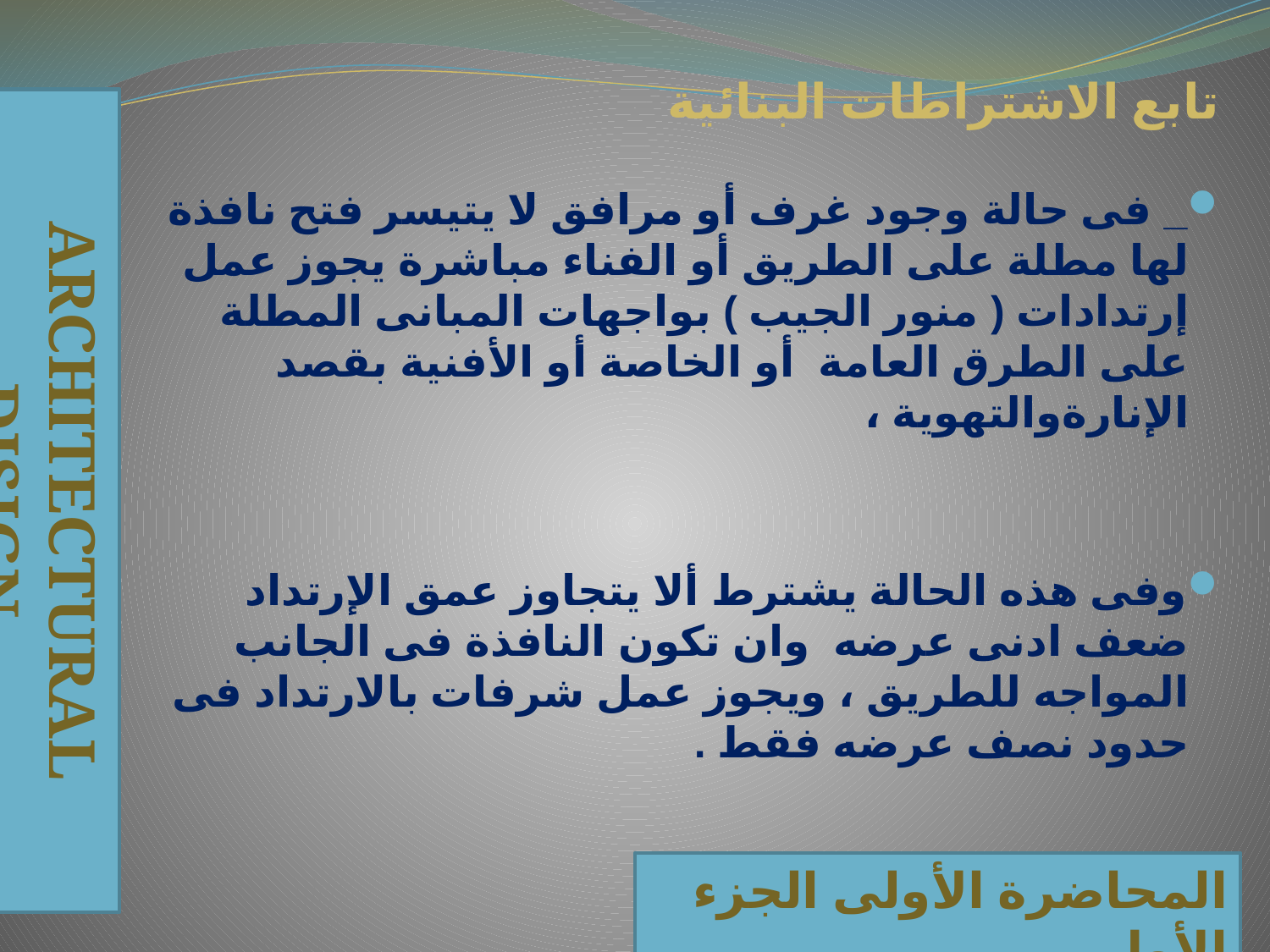

# تابع الاشتراطات البنائية
_ فى حالة وجود غرف أو مرافق لا يتيسر فتح نافذة لها مطلة على الطريق أو الفناء مباشرة يجوز عمل إرتدادات ( منور الجيب ) بواجهات المبانى المطلة على الطرق العامة  أو الخاصة أو الأفنية بقصد الإنارةوالتهوية ،

وفى هذه الحالة يشترط ألا يتجاوز عمق الإرتداد ضعف ادنى عرضه  وان تكون النافذة فى الجانب المواجه للطريق ، ويجوز عمل شرفات بالارتداد فى حدود نصف عرضه فقط .
Architectural Disign
المحاضرة الأولى الجزء الأول